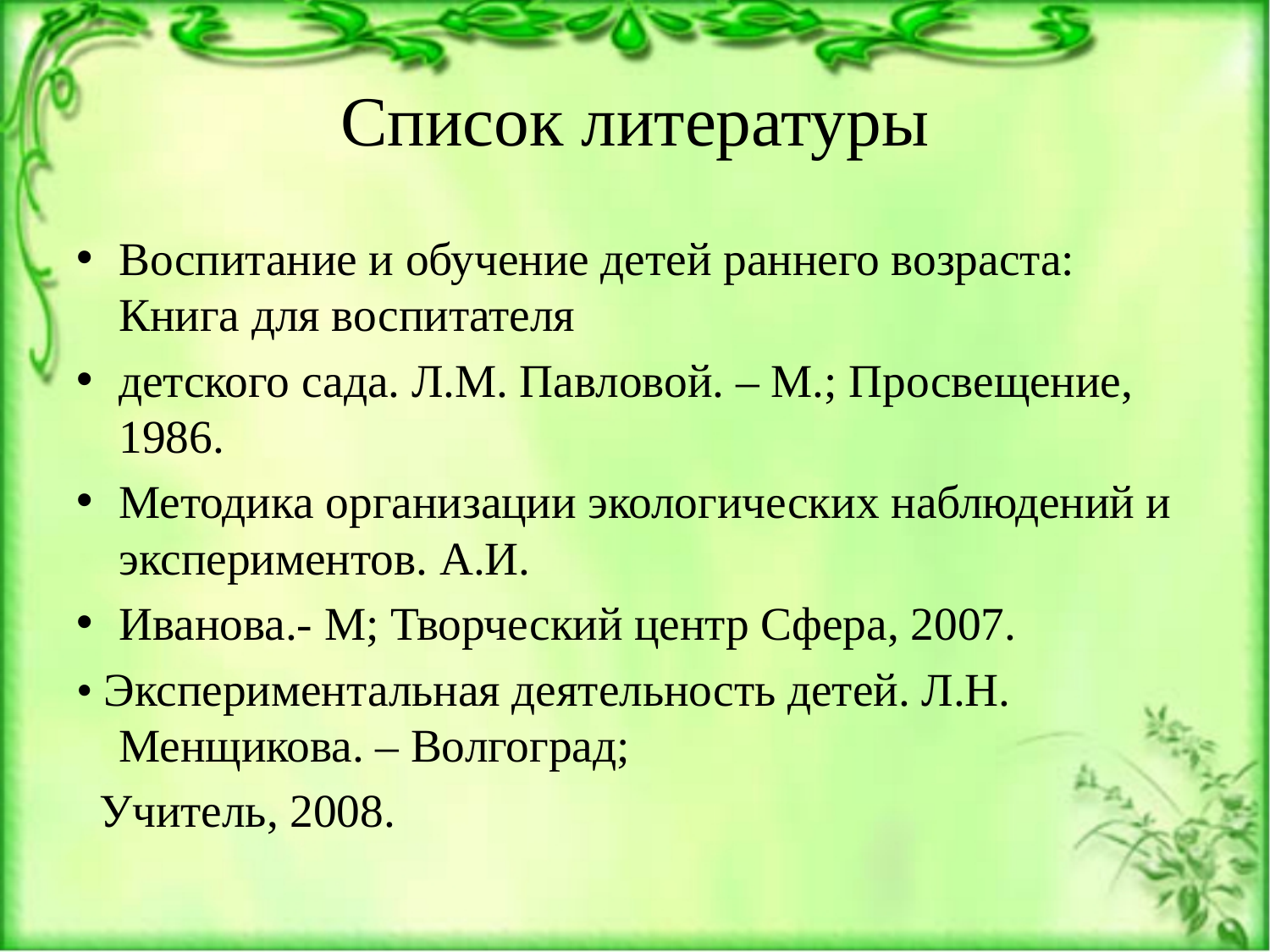

# Список литературы
Воспитание и обучение детей раннего возраста: Книга для воспитателя
детского сада. Л.М. Павловой. – М.; Просвещение, 1986.
Методика организации экологических наблюдений и экспериментов. А.И.
Иванова.- М; Творческий центр Сфера, 2007.
• Экспериментальная деятельность детей. Л.Н. Менщикова. – Волгоград;
  Учитель, 2008.